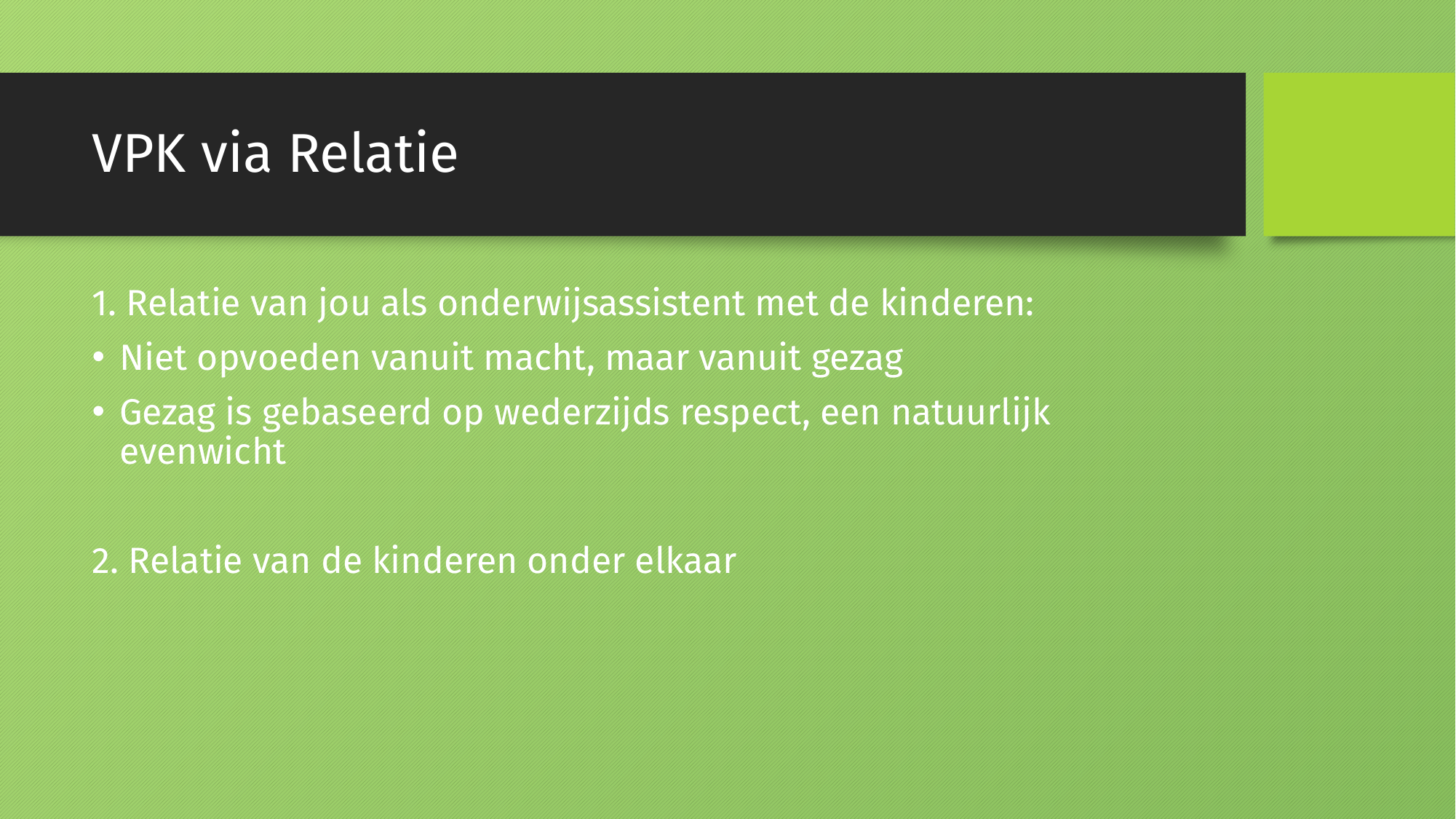

# VPK via Relatie
1. Relatie van jou als onderwijsassistent met de kinderen:
Niet opvoeden vanuit macht, maar vanuit gezag
Gezag is gebaseerd op wederzijds respect, een natuurlijk evenwicht

2. Relatie van de kinderen onder elkaar